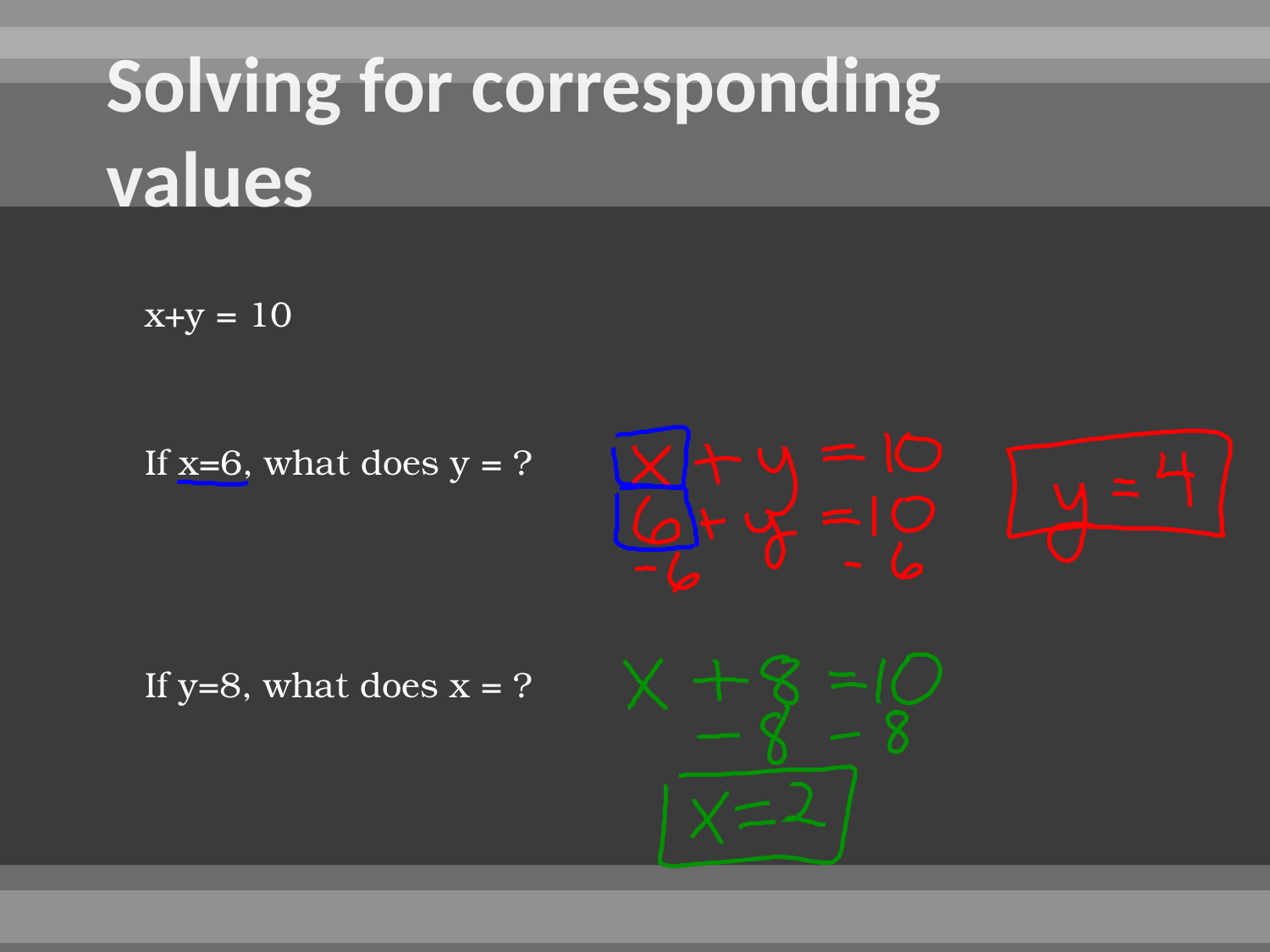

# Solving for corresponding values
x+y = 10

If x=6, what does y = ?

If y=8, what does x = ?